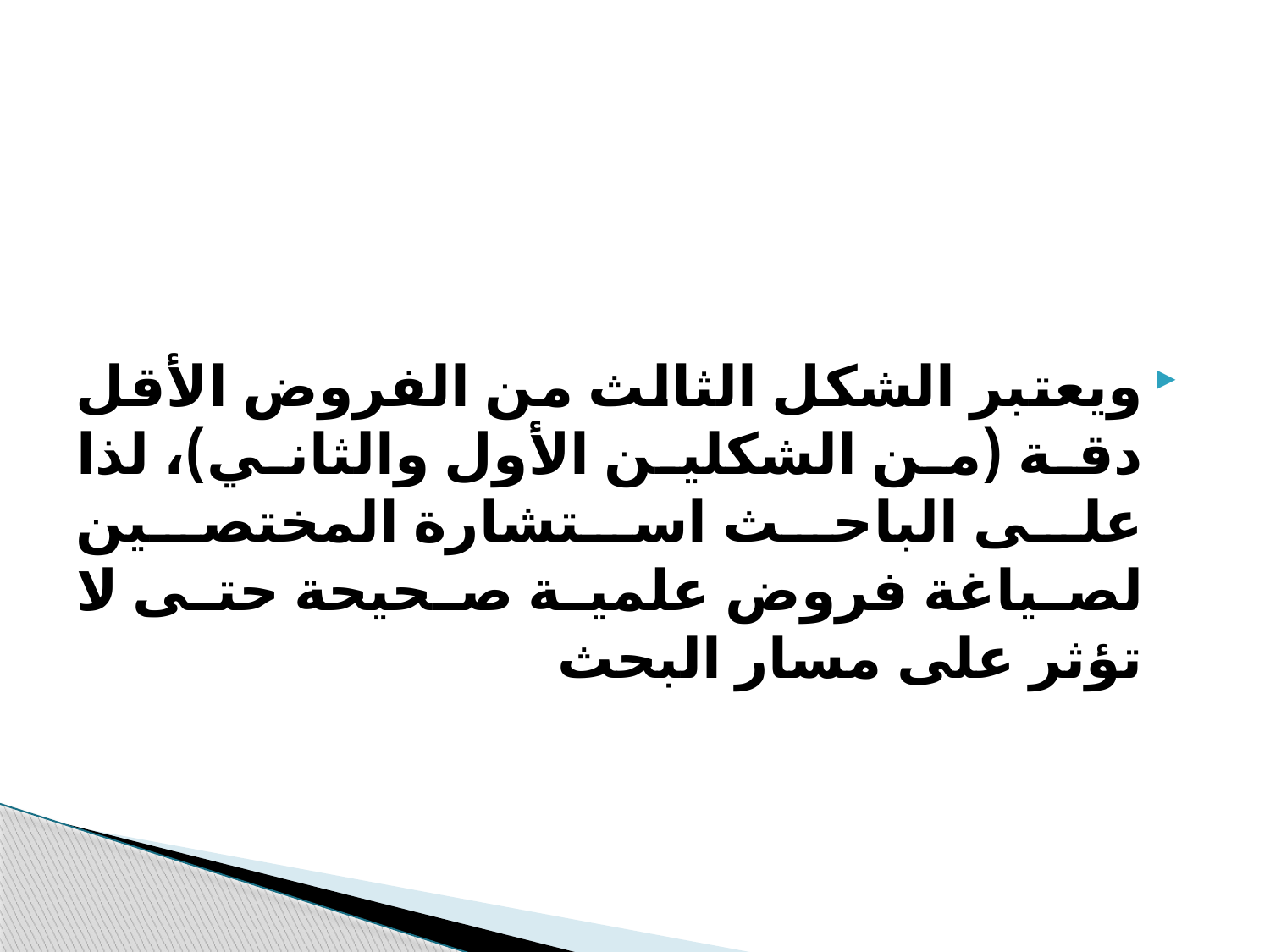

#
ويعتبر الشكل الثالث من الفروض الأقل دقة (من الشكلين الأول والثاني)، لذا على الباحث استشارة المختصين لصياغة فروض علمية صحيحة حتى لا تؤثر على مسار البحث